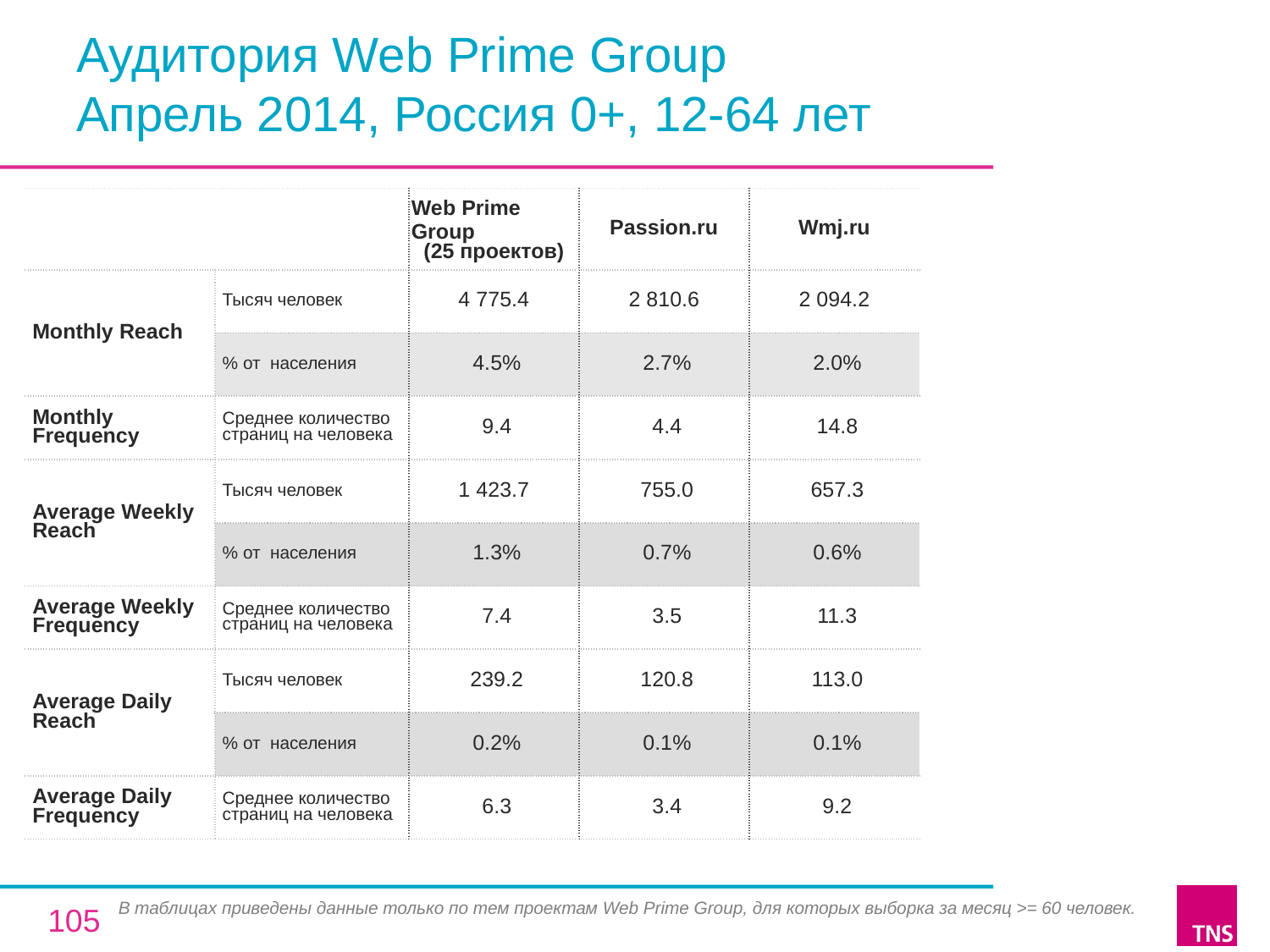

# Аудитория Web Prime Group Апрель 2014, Россия 0+, 12-64 лет
|  |  | Web Prime Group (25 проектов) | Passion.ru | Wmj.ru |
| --- | --- | --- | --- | --- |
| Monthly Reach | Тысяч человек | 4 775.4 | 2 810.6 | 2 094.2 |
|  | % от населения | 4.5% | 2.7% | 2.0% |
| Monthly Frequency | Среднее количество страниц на человека | 9.4 | 4.4 | 14.8 |
| Average Weekly Reach | Тысяч человек | 1 423.7 | 755.0 | 657.3 |
|  | % от населения | 1.3% | 0.7% | 0.6% |
| Average Weekly Frequency | Среднее количество страниц на человека | 7.4 | 3.5 | 11.3 |
| Average Daily Reach | Тысяч человек | 239.2 | 120.8 | 113.0 |
|  | % от населения | 0.2% | 0.1% | 0.1% |
| Average Daily Frequency | Среднее количество страниц на человека | 6.3 | 3.4 | 9.2 |
В таблицах приведены данные только по тем проектам Web Prime Group, для которых выборка за месяц >= 60 человек.
105